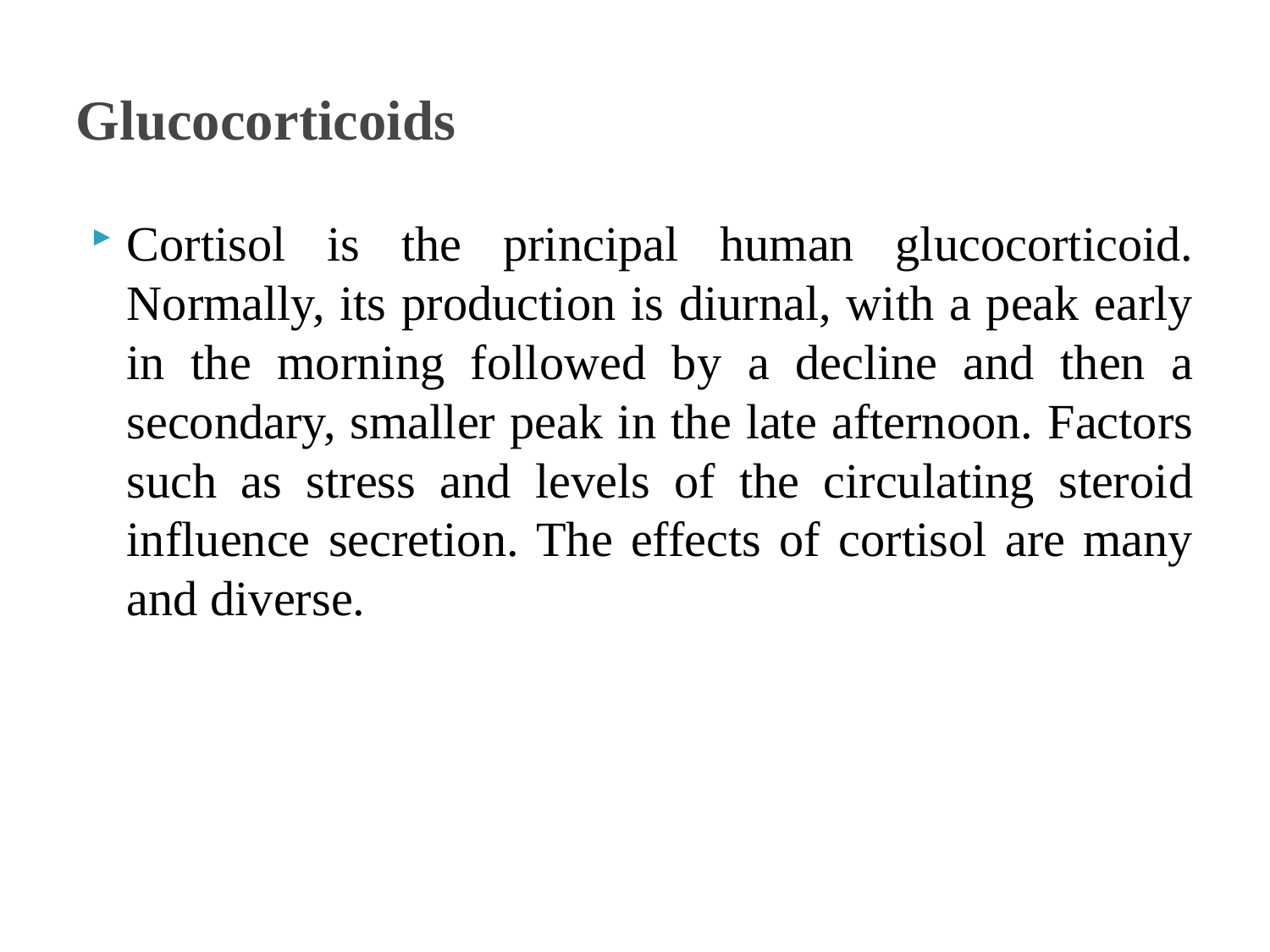

# Glucocorticoids
Cortisol is the principal human glucocorticoid. Normally, its production is diurnal, with a peak early in the morning followed by a decline and then a secondary, smaller peak in the late afternoon. Factors such as stress and levels of the circulating steroid influence secretion. The effects of cortisol are many and diverse.